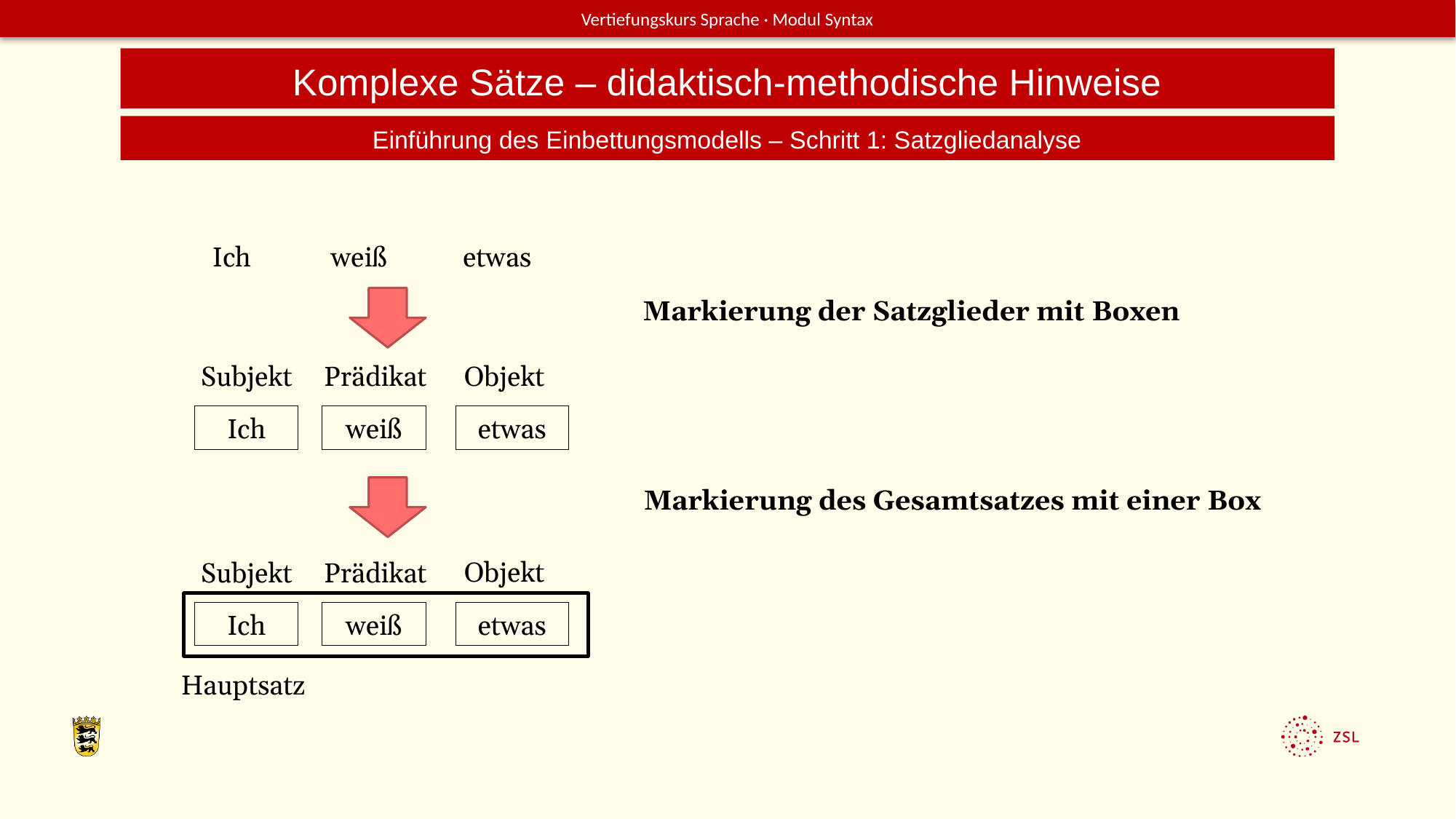

Komplexe Sätze – didaktisch-methodische Hinweise
Einführung des Einbettungsmodells – Schritt 1: Satzgliedanalyse

Ich
weiß
etwas

Markierung der Satzglieder mit Boxen
Objekt
Subjekt
Prädikat

Ich
weiß
etwas

Markierung des Gesamtsatzes mit einer Box
Objekt
Subjekt
Prädikat

Ich
weiß
etwas
Hauptsatz